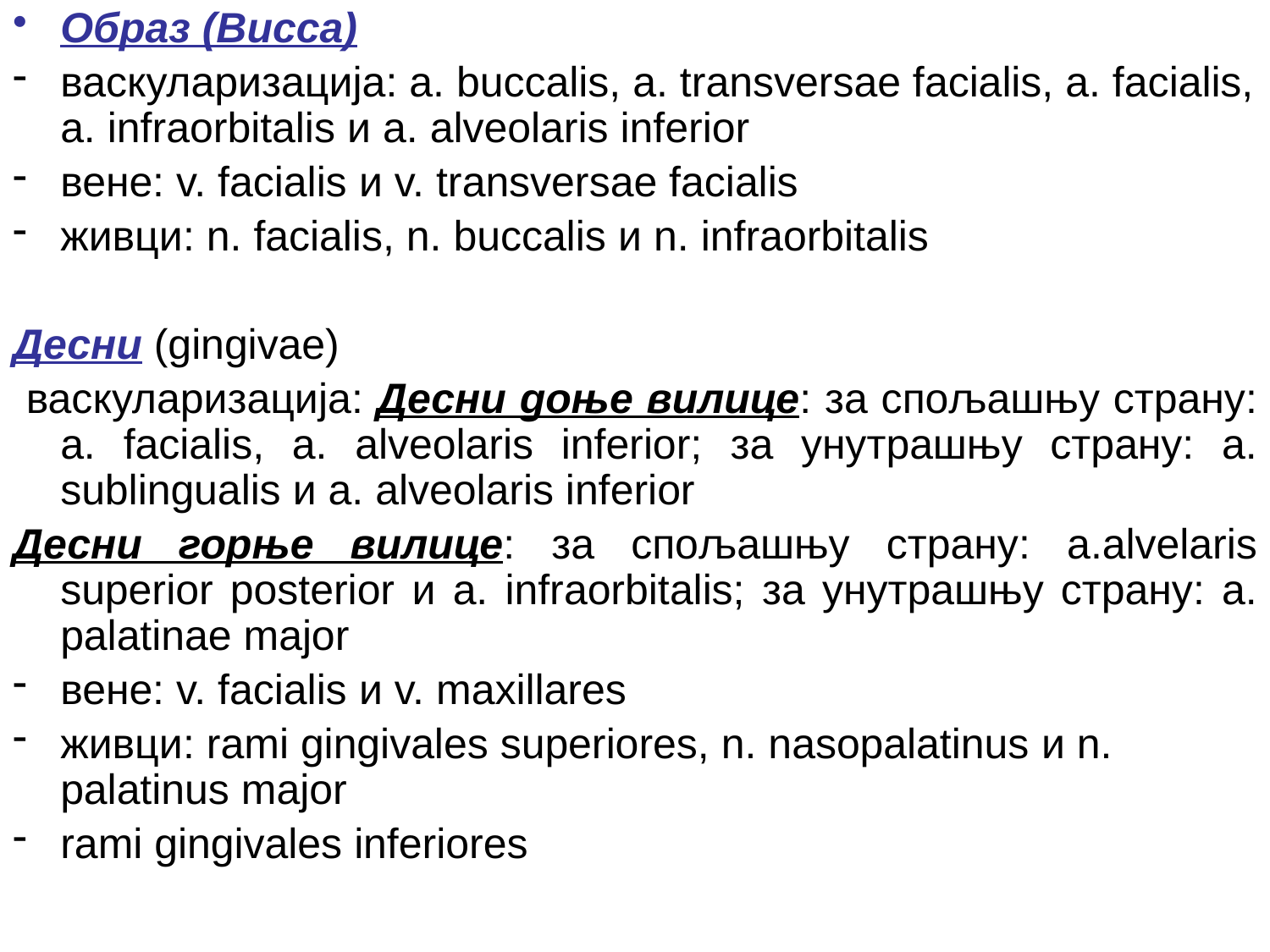

Образ (Bucca)
васкуларизација: a. buccalis, a. transversae facialis, a. facialis, a. infraorbitalis и a. alveolaris inferior
вене: v. facialis и v. transversae facialis
живци: n. facialis, n. buccalis и n. infraorbitalis

Десни (gingivae)
 васкуларизација: Десни доње вилице: за спољашњу страну: a. facialis, a. alveolaris inferior; за унутрашњу страну: a. sublingualis и a. alveolaris inferior
Десни горње вилице: за спољашњу страну: a.alvelaris superior posterior и a. infraorbitalis; за унутрашњу страну: a. palatinae major
вене: v. facialis и v. maxillares
живци: rami gingivales superiores, n. nasopalatinus и n. palatinus major
rami gingivales inferiores